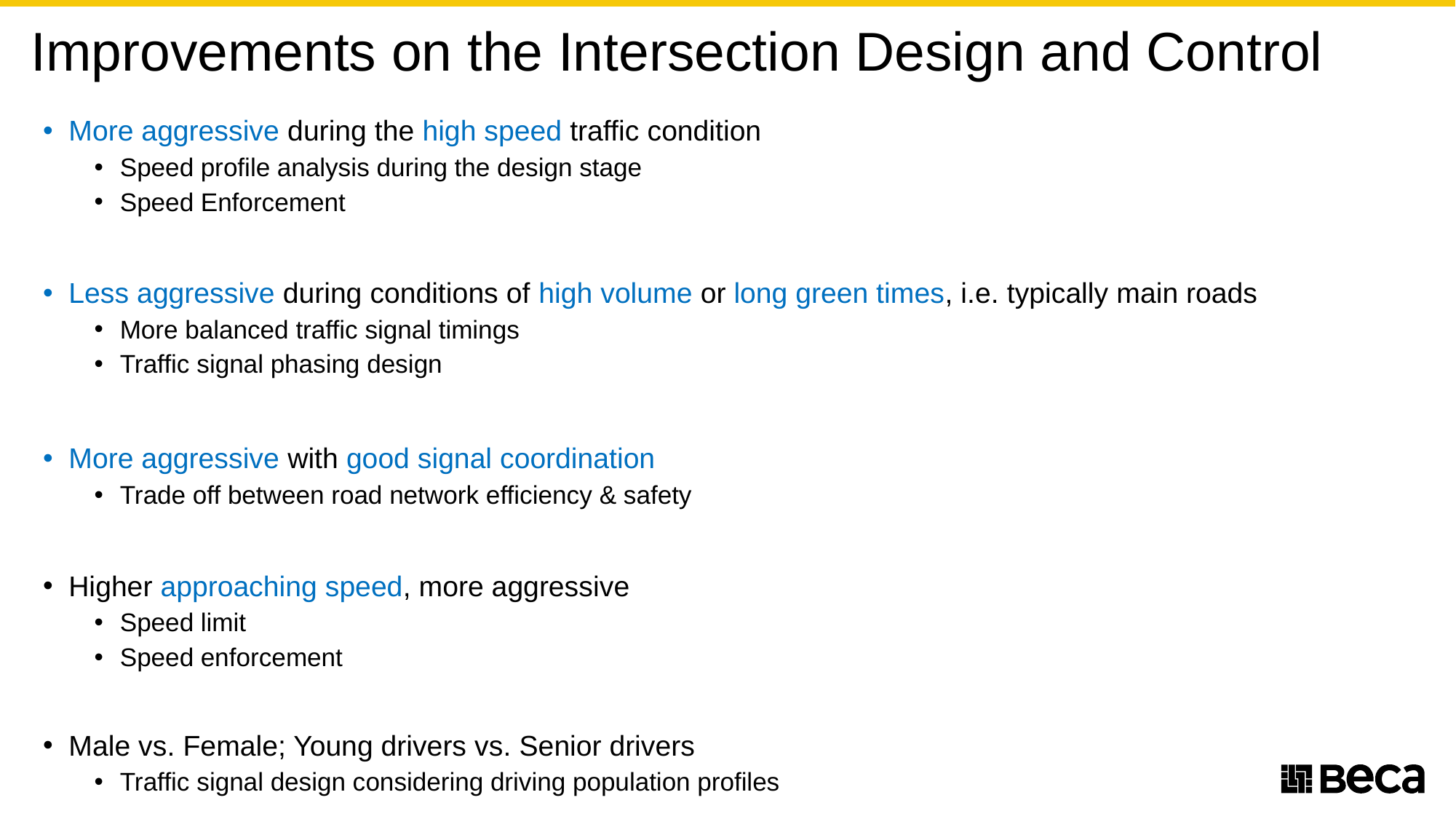

# Improvements on the Intersection Design and Control
More aggressive during the high speed traffic condition
Speed profile analysis during the design stage
Speed Enforcement

Less aggressive during conditions of high volume or long green times, i.e. typically main roads
More balanced traffic signal timings
Traffic signal phasing design

More aggressive with good signal coordination
Trade off between road network efficiency & safety

Higher approaching speed, more aggressive
Speed limit
Speed enforcement

Male vs. Female; Young drivers vs. Senior drivers
Traffic signal design considering driving population profiles